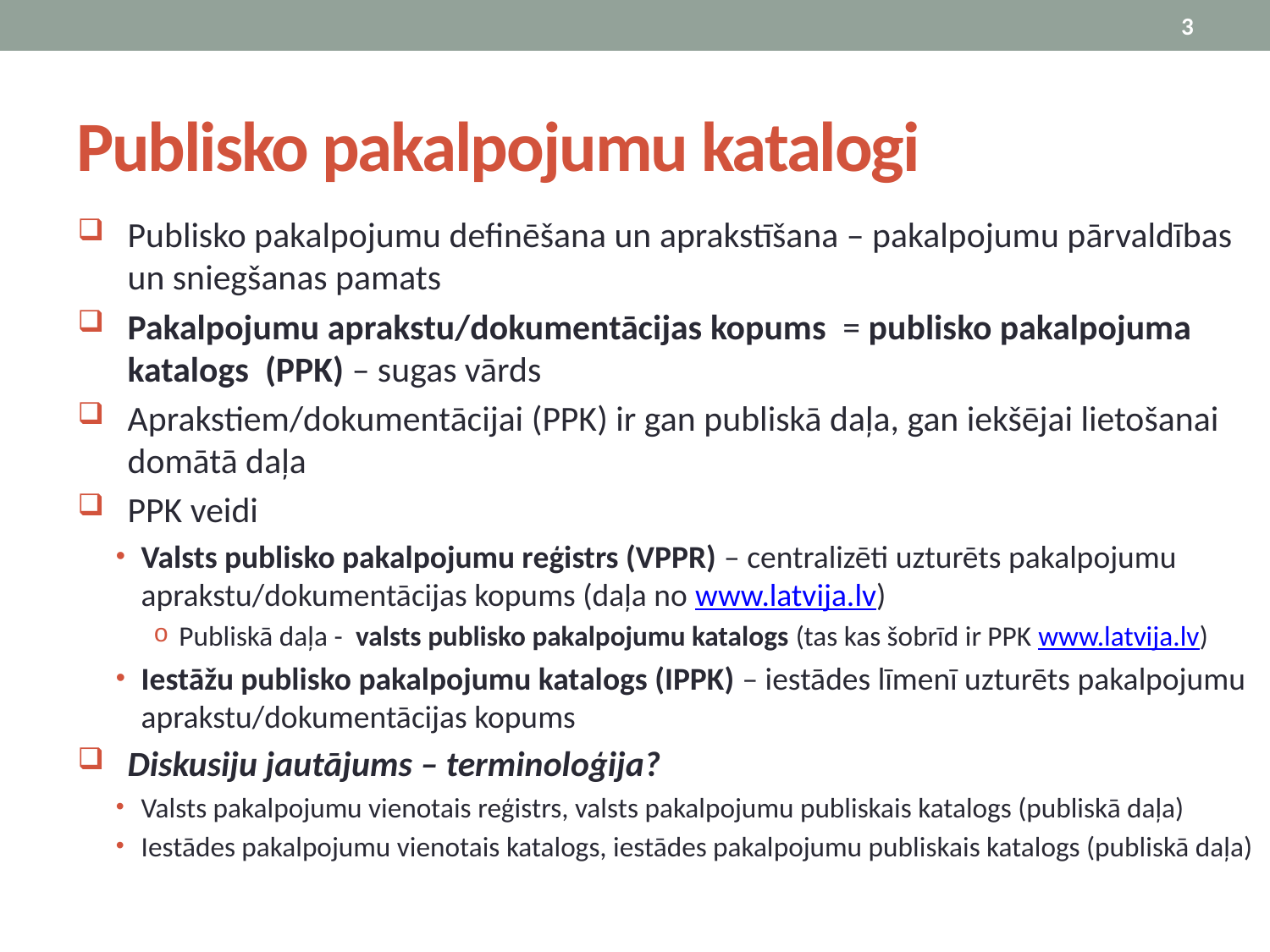

3
# Publisko pakalpojumu katalogi
Publisko pakalpojumu definēšana un aprakstīšana – pakalpojumu pārvaldības un sniegšanas pamats
Pakalpojumu aprakstu/dokumentācijas kopums  = publisko pakalpojuma katalogs  (PPK) – sugas vārds
Aprakstiem/dokumentācijai (PPK) ir gan publiskā daļa, gan iekšējai lietošanai domātā daļa
PPK veidi
Valsts publisko pakalpojumu reģistrs (VPPR) – centralizēti uzturēts pakalpojumu aprakstu/dokumentācijas kopums (daļa no www.latvija.lv)
Publiskā daļa -  valsts publisko pakalpojumu katalogs (tas kas šobrīd ir PPK www.latvija.lv)
Iestāžu publisko pakalpojumu katalogs (IPPK) – iestādes līmenī uzturēts pakalpojumu aprakstu/dokumentācijas kopums
Diskusiju jautājums – terminoloģija?
Valsts pakalpojumu vienotais reģistrs, valsts pakalpojumu publiskais katalogs (publiskā daļa)
Iestādes pakalpojumu vienotais katalogs, iestādes pakalpojumu publiskais katalogs (publiskā daļa)